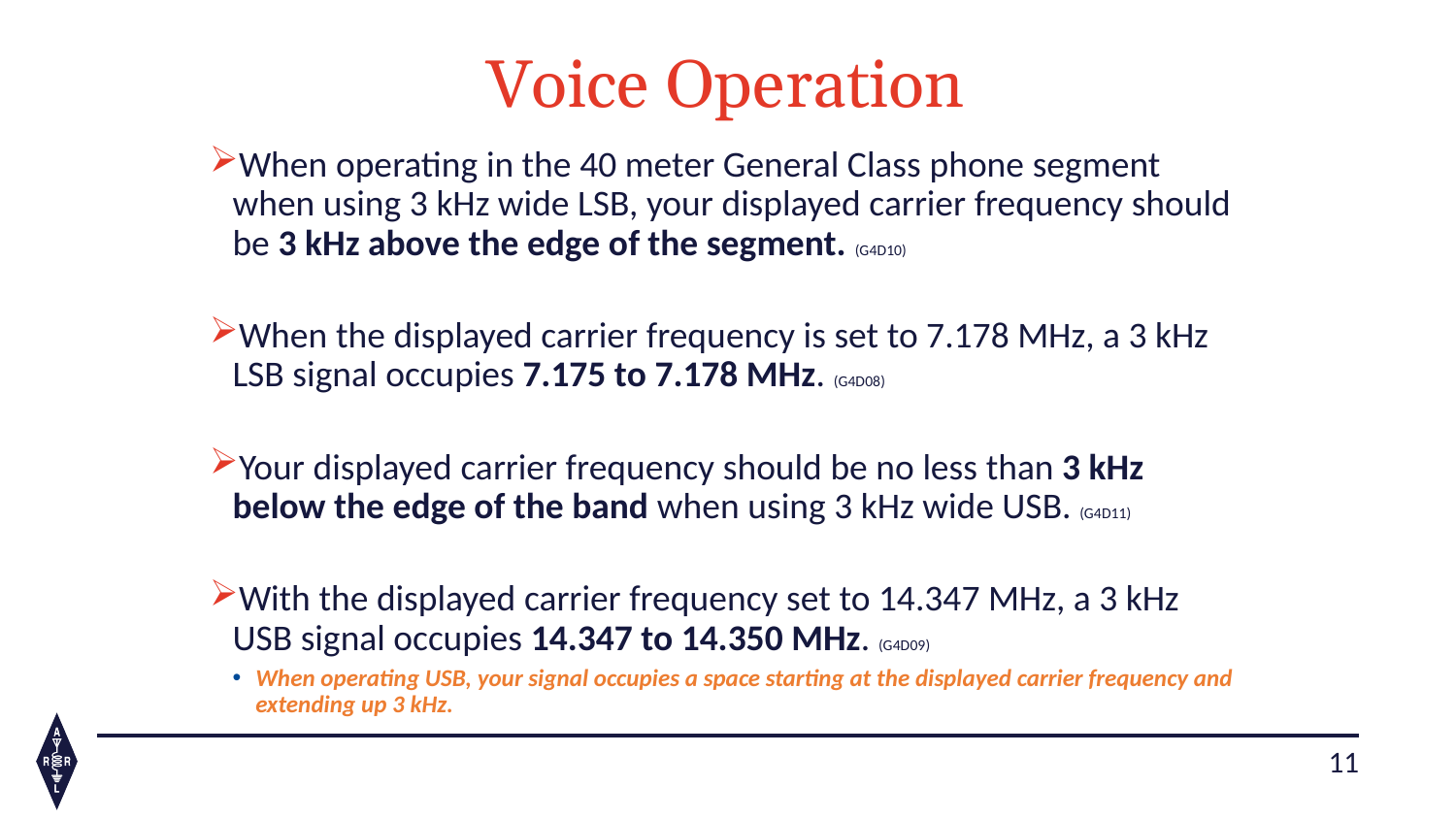

# Voice Operation
When operating in the 40 meter General Class phone segment when using 3 kHz wide LSB, your displayed carrier frequency should be 3 kHz above the edge of the segment. (G4D10)

When the displayed carrier frequency is set to 7.178 MHz, a 3 kHz LSB signal occupies 7.175 to 7.178 MHz. (G4D08)

Your displayed carrier frequency should be no less than 3 kHz below the edge of the band when using 3 kHz wide USB. (G4D11)

With the displayed carrier frequency set to 14.347 MHz, a 3 kHz USB signal occupies 14.347 to 14.350 MHz. (G4D09)
When operating USB, your signal occupies a space starting at the displayed carrier frequency and extending up 3 kHz.

11